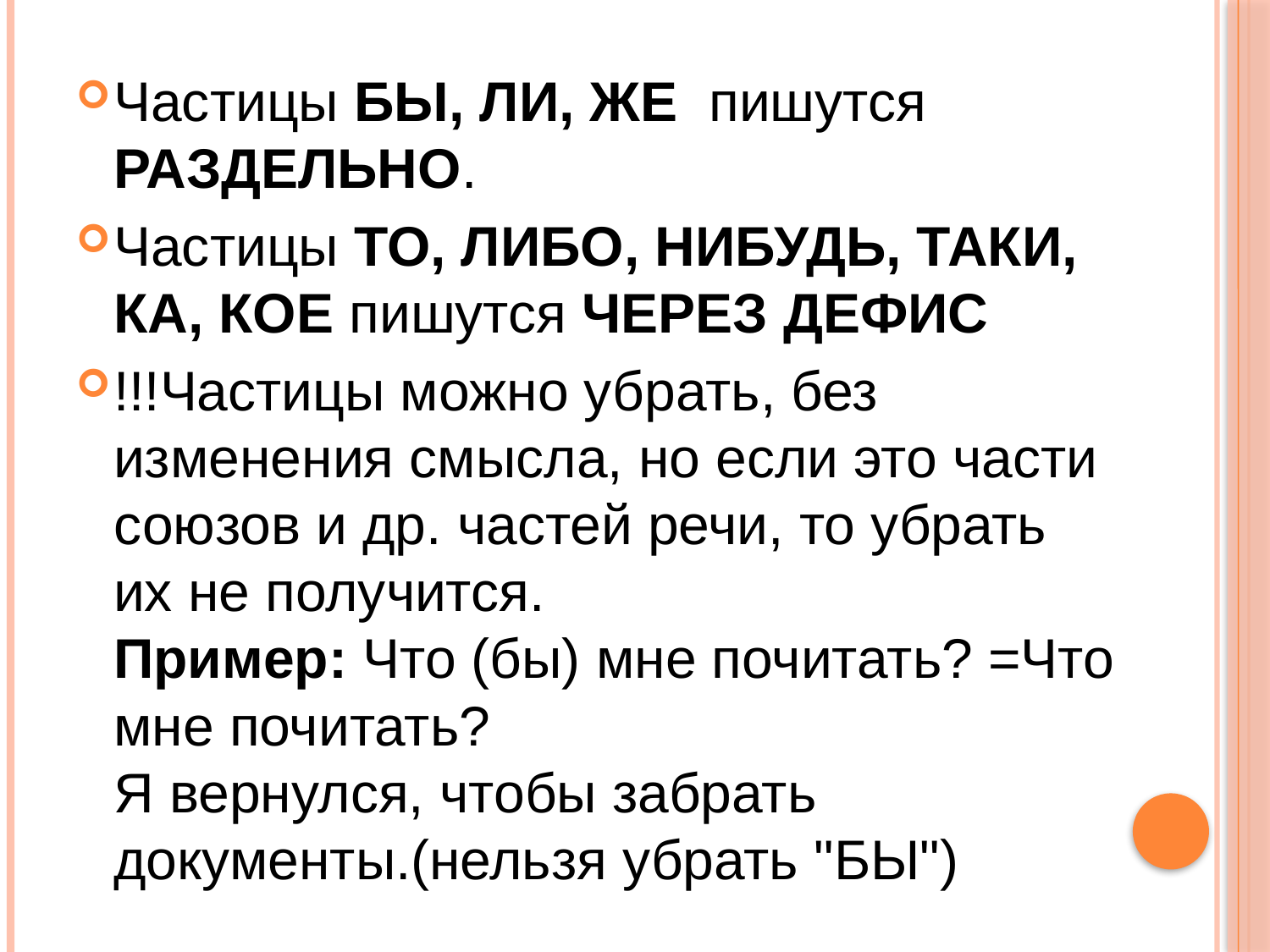

Частицы БЫ, ЛИ, ЖЕ  пишутся РАЗДЕЛЬНО.
Частицы ТО, ЛИБО, НИБУДЬ, ТАКИ, КА, КОЕ пишутся ЧЕРЕЗ ДЕФИС
!!!Частицы можно убрать, без изменения смысла, но если это части союзов и др. частей речи, то убрать их не получится.
Пример: Что (бы) мне почитать? =Что мне почитать?
Я вернулся, чтобы забрать документы.(нельзя убрать "БЫ")